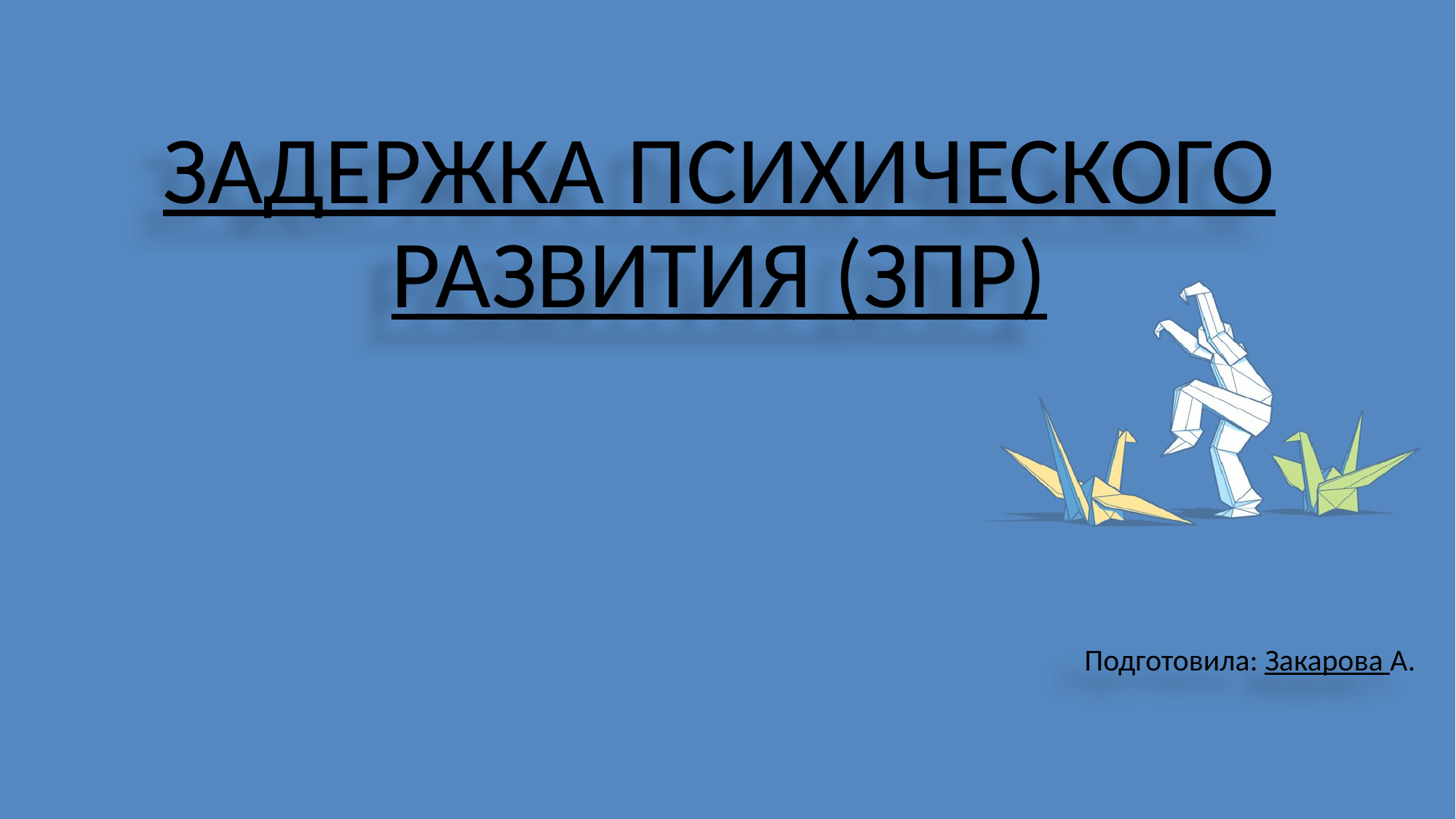

# ЗАДЕРЖКА ПСИХИЧЕСКОГО РАЗВИТИЯ (ЗПР)
Подготовила: Закарова А.